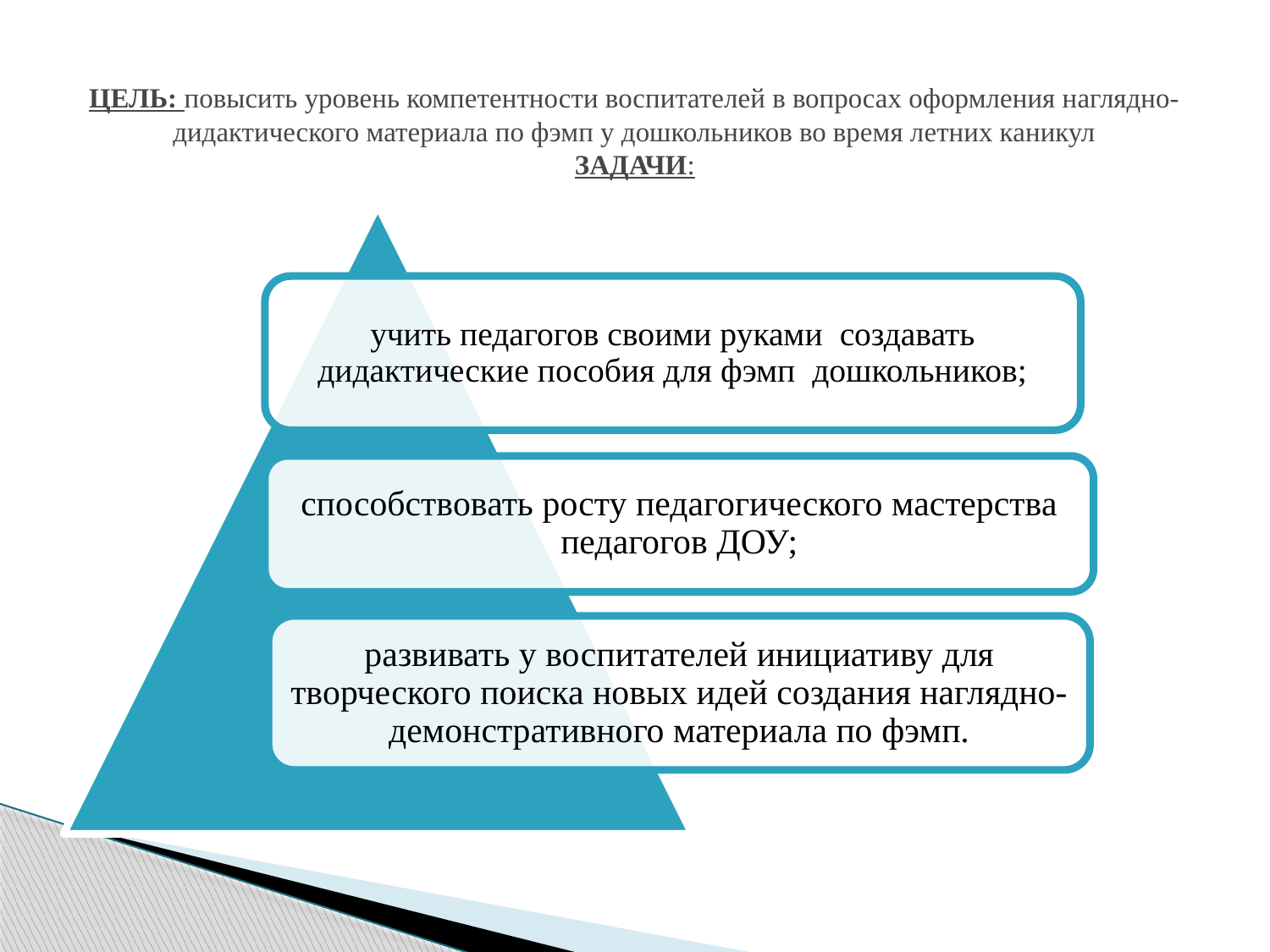

# ЦЕЛЬ: повысить уровень компетентности воспитателей в вопросах оформления наглядно-дидактического материала по фэмп у дошкольников во время летних каникул ЗАДАЧИ:
учить педагогов своими руками  создавать дидактические пособия для фэмп  дошкольников;
способствовать росту педагогического мастерства педагогов ДОУ;
развивать у воспитателей инициативу для творческого поиска новых идей создания наглядно-демонстративного материала по фэмп.